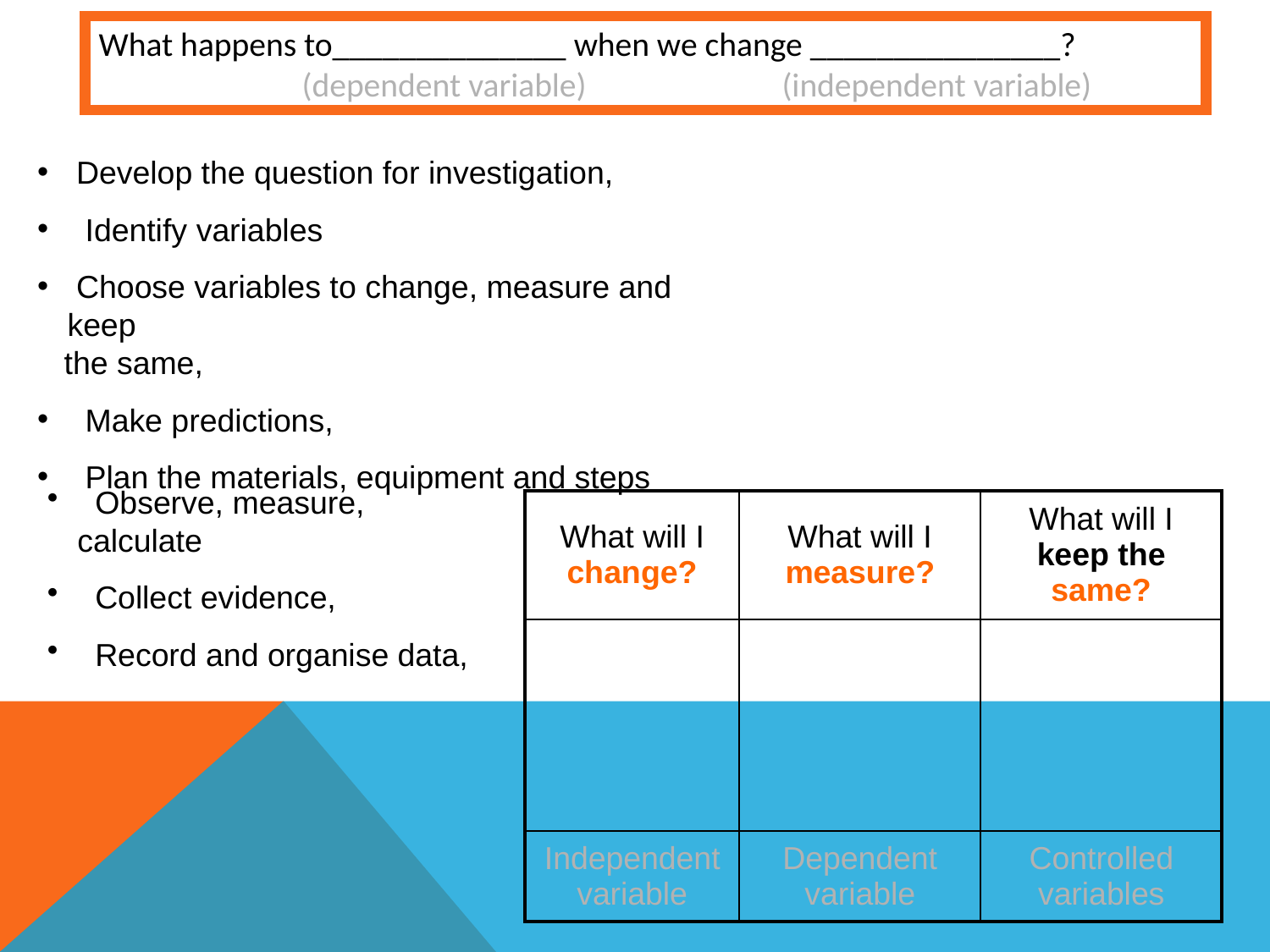

What happens to______________ when we change _______________?
	          (dependent variable)	                       (independent variable)
 Develop the question for investigation,

  Identify variables

 Choose variables to change, measure and keep
   the same,

  Make predictions,

  Plan the materials, equipment and steps
  Observe, measure, calculate

  Collect evidence,

  Record and organise data,
| What will I change? | What will I measure? | What will I keep the same? |
| --- | --- | --- |
|  |  |  |
|  |  |  |
|  |  |  |
| Independent variable | Dependent variable | Controlled variables |